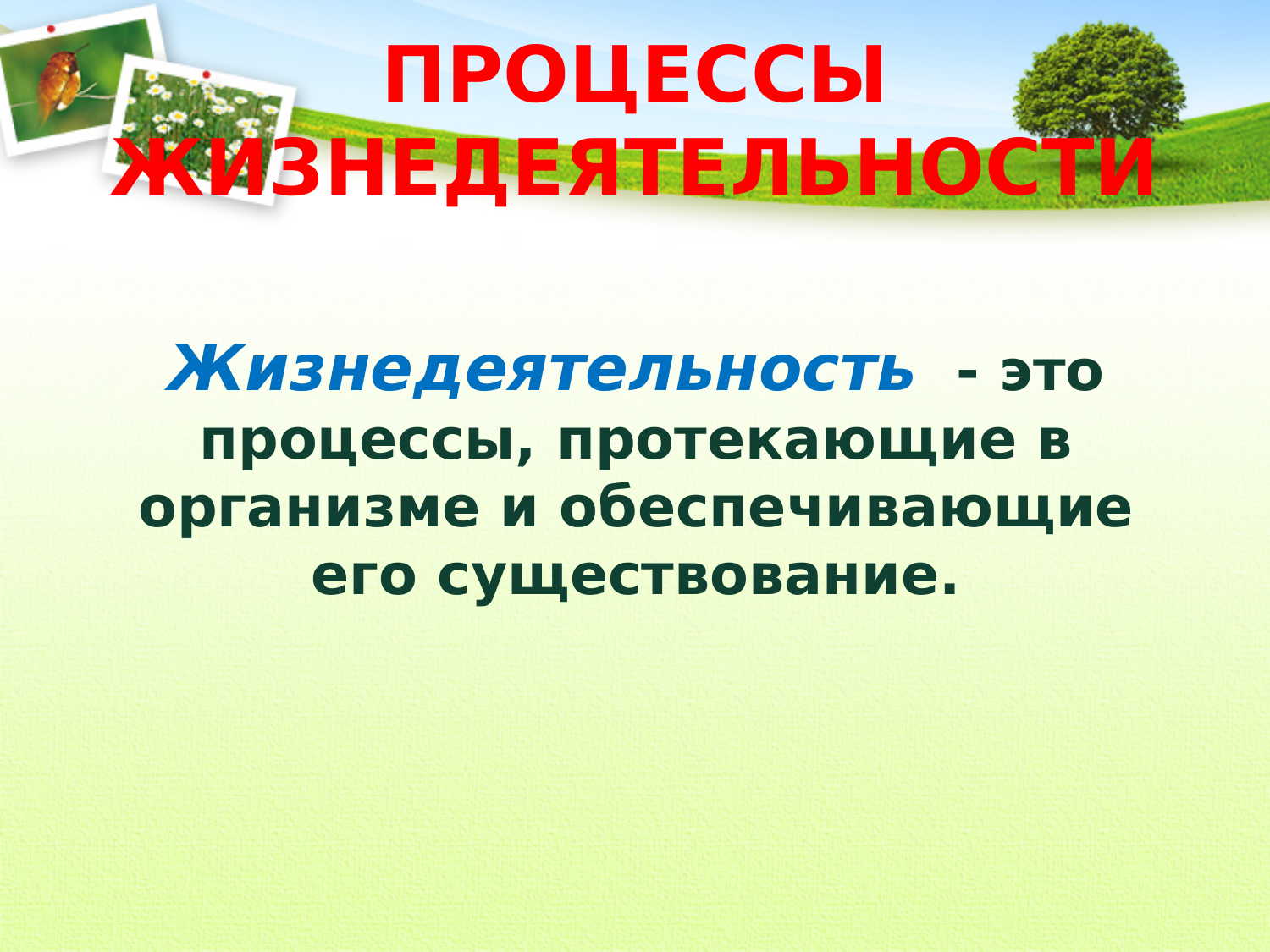

# ПРОЦЕССЫ ЖИЗНЕДЕЯТЕЛЬНОСТИ
Жизнедеятельность  - это процессы, протекающие в организме и обеспечивающие его существование.